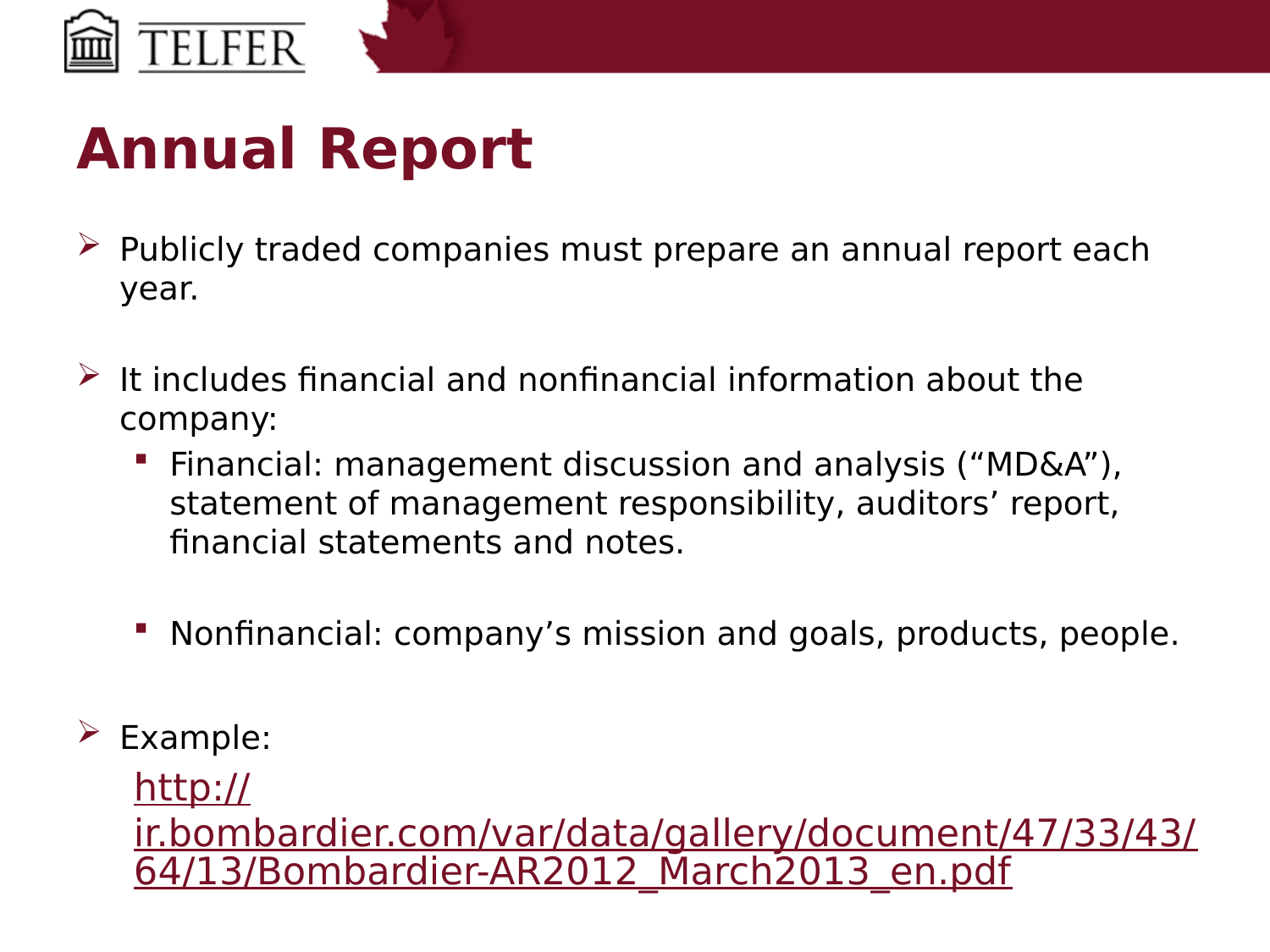

# Annual Report
Publicly traded companies must prepare an annual report each year.

It includes financial and nonfinancial information about the company:
Financial: management discussion and analysis (“MD&A”), statement of management responsibility, auditors’ report, financial statements and notes.

Nonfinancial: company’s mission and goals, products, people.

Example:
http://ir.bombardier.com/var/data/gallery/document/47/33/43/64/13/Bombardier-AR2012_March2013_en.pdf